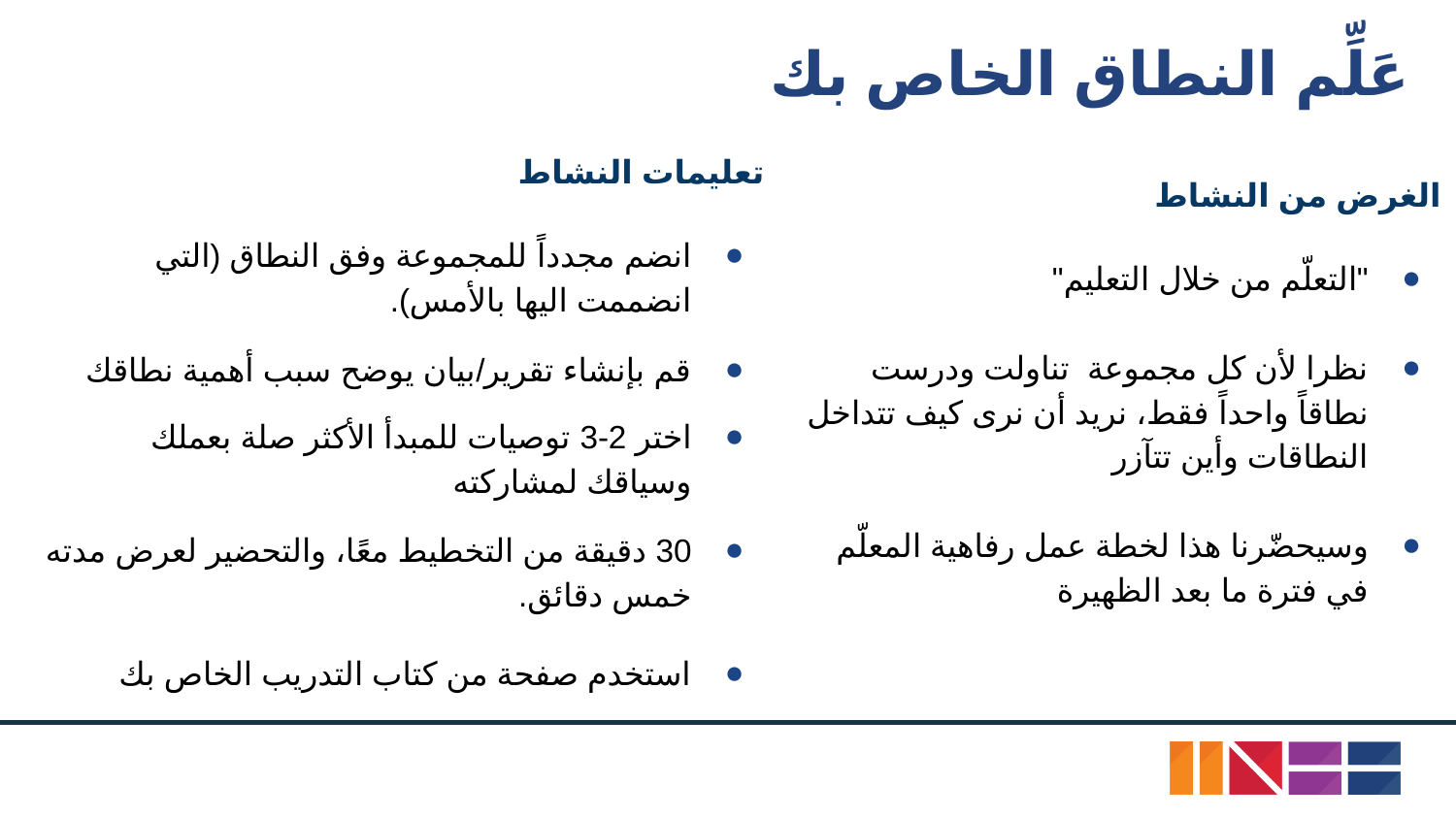

# عَلِّم النطاق الخاص بك
تعليمات النشاط

انضم مجدداً للمجموعة وفق النطاق (التي انضممت اليها بالأمس).

قم بإنشاء تقرير/بيان يوضح سبب أهمية نطاقك

اختر 2-3 توصيات للمبدأ الأكثر صلة بعملك وسياقك لمشاركته

30 دقيقة من التخطيط معًا، والتحضير لعرض مدته خمس دقائق.

استخدم صفحة من كتاب التدريب الخاص بك
الغرض من النشاط

"التعلّم من خلال التعليم"

نظرا لأن كل مجموعة  تناولت ودرست نطاقاً واحداً فقط، نريد أن نرى كيف تتداخل النطاقات وأين تتآزر

وسيحضّرنا هذا لخطة عمل رفاهية المعلّم في فترة ما بعد الظهيرة